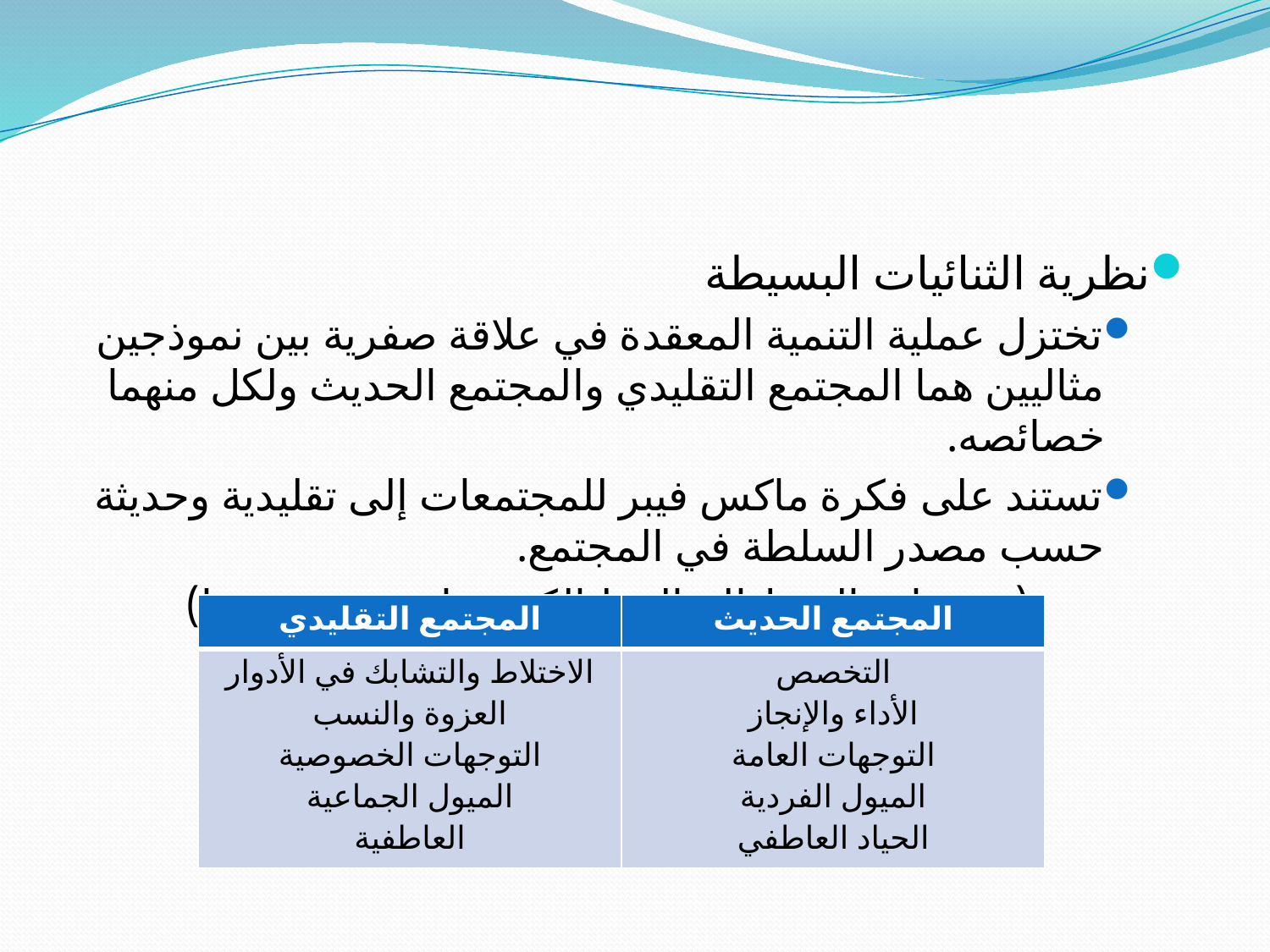

نظرية الثنائيات البسيطة
تختزل عملية التنمية المعقدة في علاقة صفرية بين نموذجين مثاليين هما المجتمع التقليدي والمجتمع الحديث ولكل منهما خصائصه.
تستند على فكرة ماكس فيبر للمجتمعات إلى تقليدية وحديثة حسب مصدر السلطة في المجتمع.
(متغيرات النمط المثالي لتالكوت بارسونز نموذجا)

| المجتمع التقليدي | المجتمع الحديث |
| --- | --- |
| الاختلاط والتشابك في الأدوار العزوة والنسب التوجهات الخصوصية الميول الجماعية العاطفية | التخصص الأداء والإنجاز التوجهات العامة الميول الفردية الحياد العاطفي |